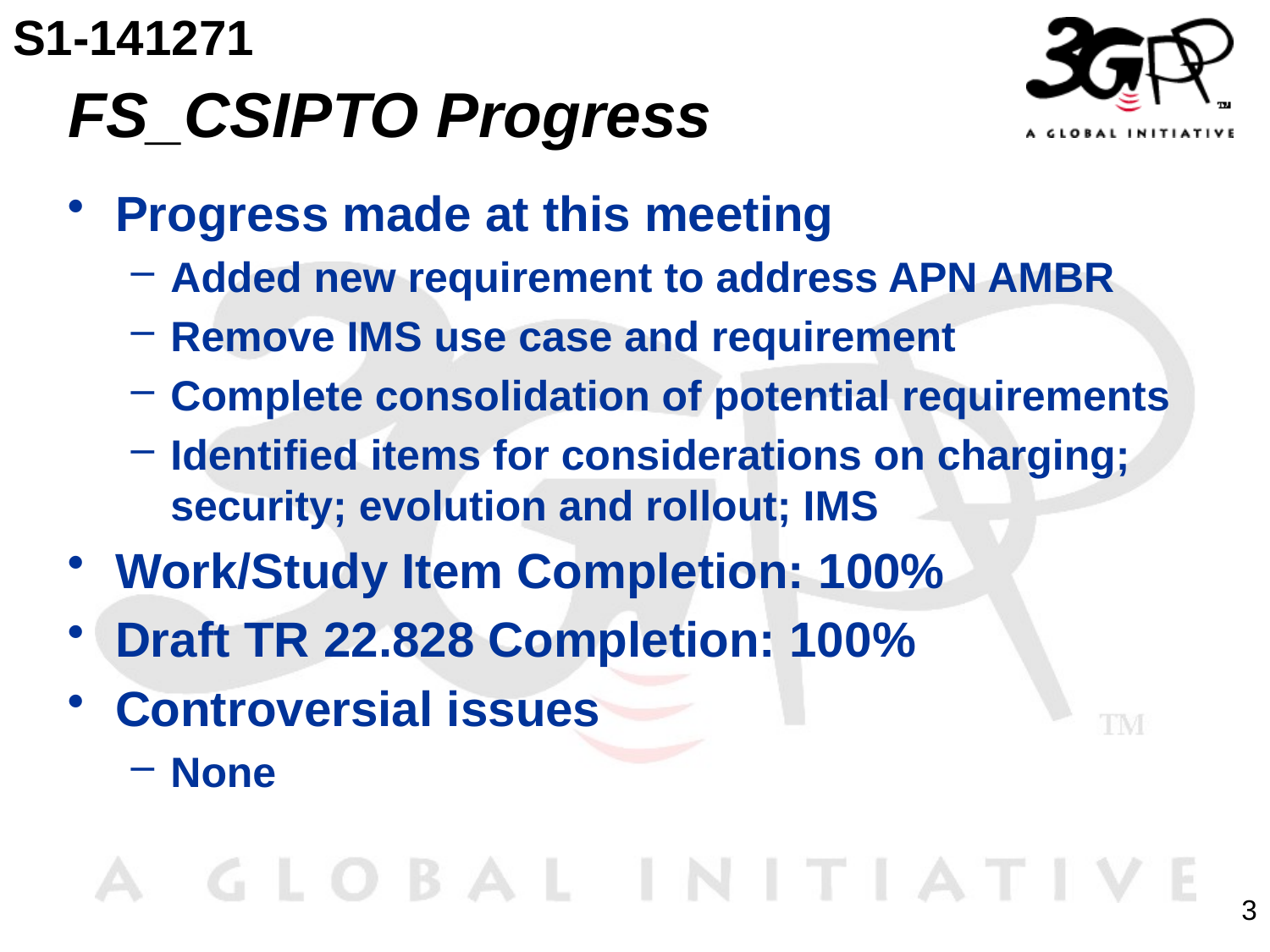

S1-141271
# FS_CSIPTO Progress
Progress made at this meeting
Added new requirement to address APN AMBR
Remove IMS use case and requirement
Complete consolidation of potential requirements
Identified items for considerations on charging; security; evolution and rollout; IMS
Work/Study Item Completion: 100%
Draft TR 22.828 Completion: 100%
Controversial issues
None
3